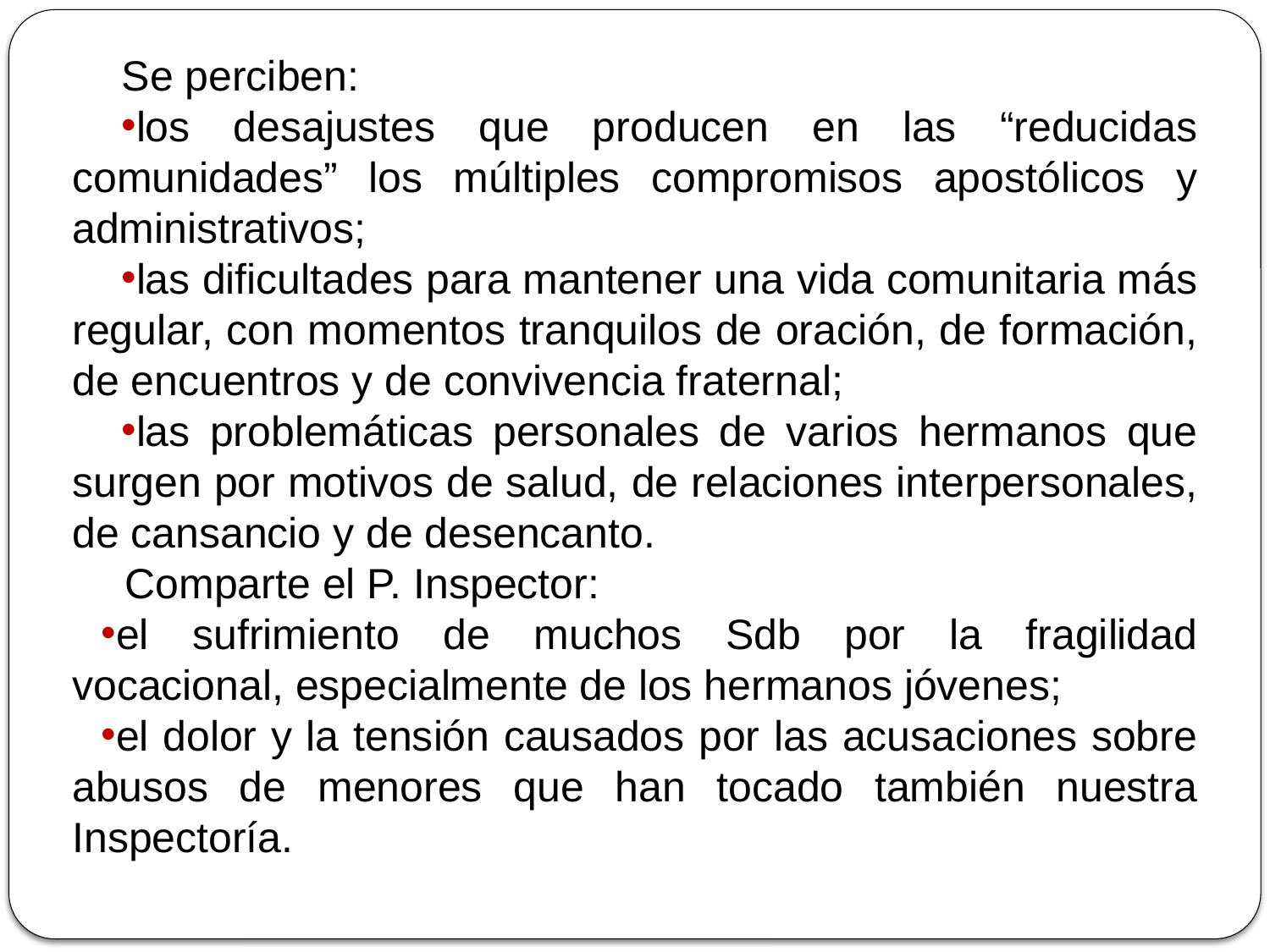

Se perciben:
los desajustes que producen en las “reducidas comunidades” los múltiples compromisos apostólicos y administrativos;
las dificultades para mantener una vida comunitaria más regular, con momentos tranquilos de oración, de formación, de encuentros y de convivencia fraternal;
las problemáticas personales de varios hermanos que surgen por motivos de salud, de relaciones interpersonales, de cansancio y de desencanto.
  Comparte el P. Inspector:
el sufrimiento de muchos Sdb por la fragilidad vocacional, especialmente de los hermanos jóvenes;
el dolor y la tensión causados por las acusaciones sobre abusos de menores que han tocado también nuestra Inspectoría.